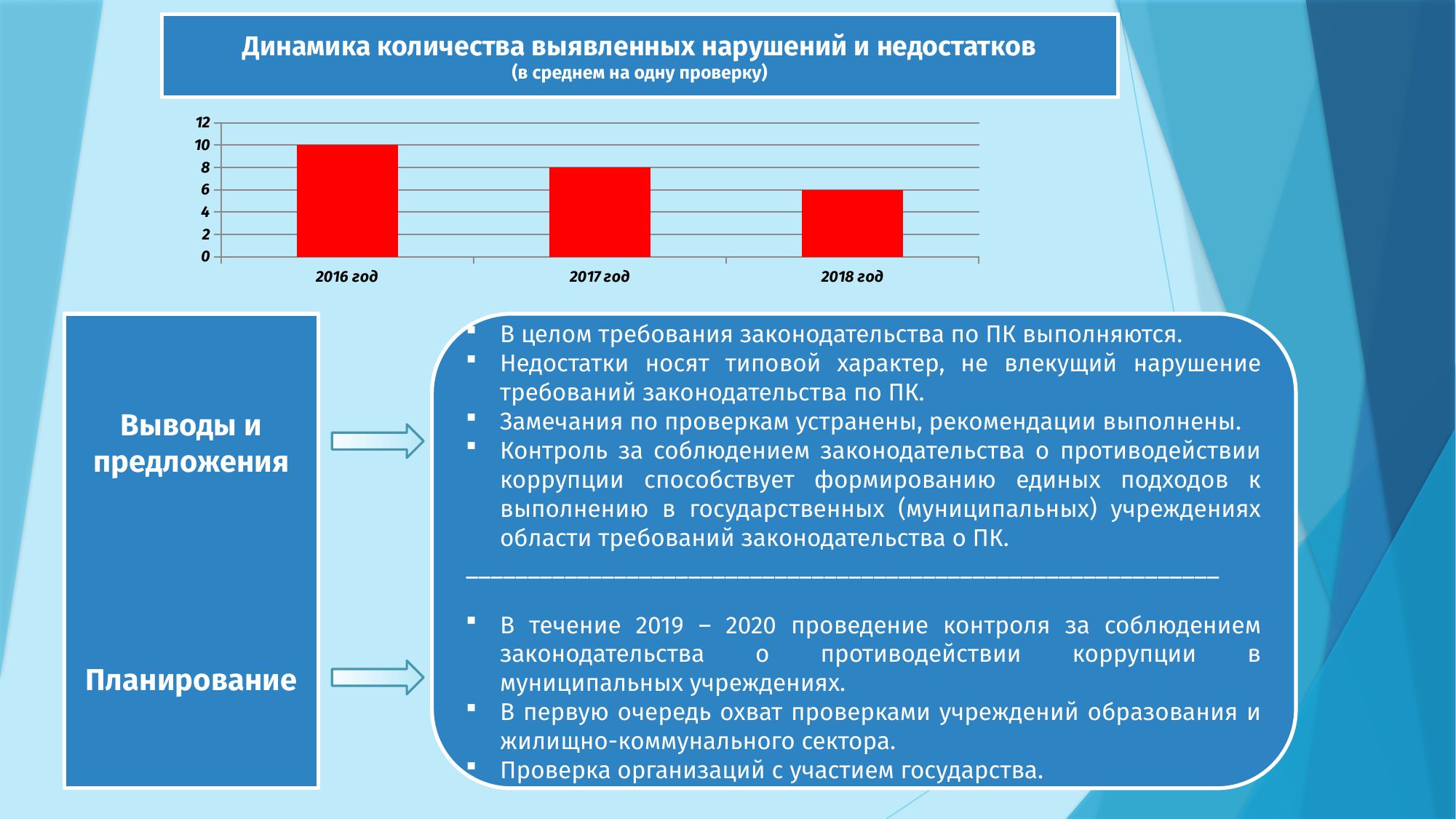

Динамика количества выявленных нарушений и недостатков
(в среднем на одну проверку)

### Chart

| Category |  |
|---|---|
| 2016 год | 10.0 |
| 2017 год | 8.0 |
| 2018 год | 6.0 |
Выводы и предложения

Планирование
В целом требования законодательства по ПК выполняются.
Недостатки носят типовой характер, не влекущий нарушение требований законодательства по ПК.
Замечания по проверкам устранены, рекомендации выполнены.
Контроль за соблюдением законодательства о противодействии коррупции способствует формированию единых подходов к выполнению в государственных (муниципальных) учреждениях области требований законодательства о ПК.
_____________________________________________________________

В течение 2019 – 2020 проведение контроля за соблюдением законодательства о противодействии коррупции в муниципальных учреждениях.
В первую очередь охват проверками учреждений образования и жилищно-коммунального сектора.
Проверка организаций с участием государства.